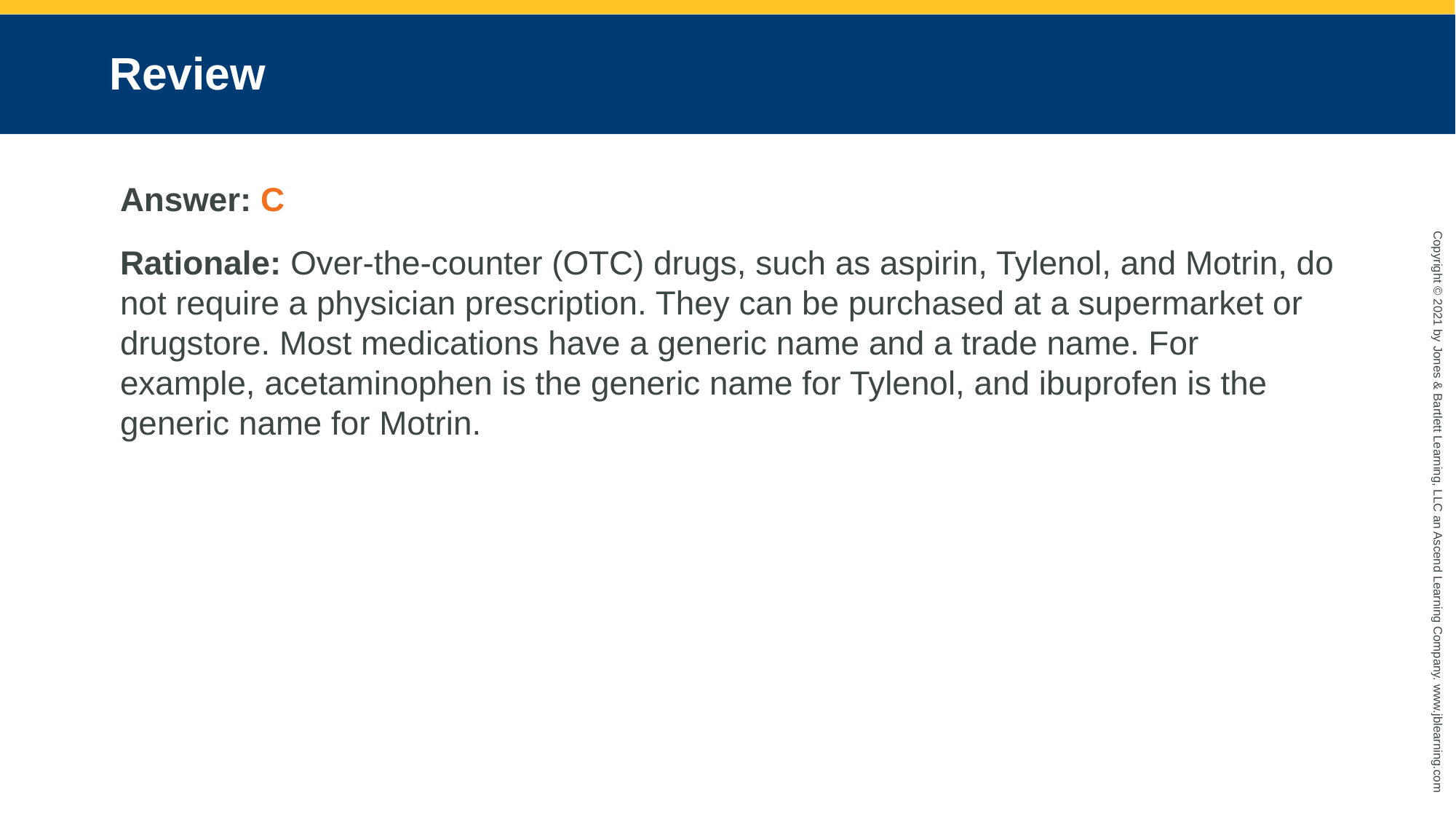

# Review
Answer: C
Rationale: Over-the-counter (OTC) drugs, such as aspirin, Tylenol, and Motrin, do not require a physician prescription. They can be purchased at a supermarket or drugstore. Most medications have a generic name and a trade name. For example, acetaminophen is the generic name for Tylenol, and ibuprofen is the generic name for Motrin.